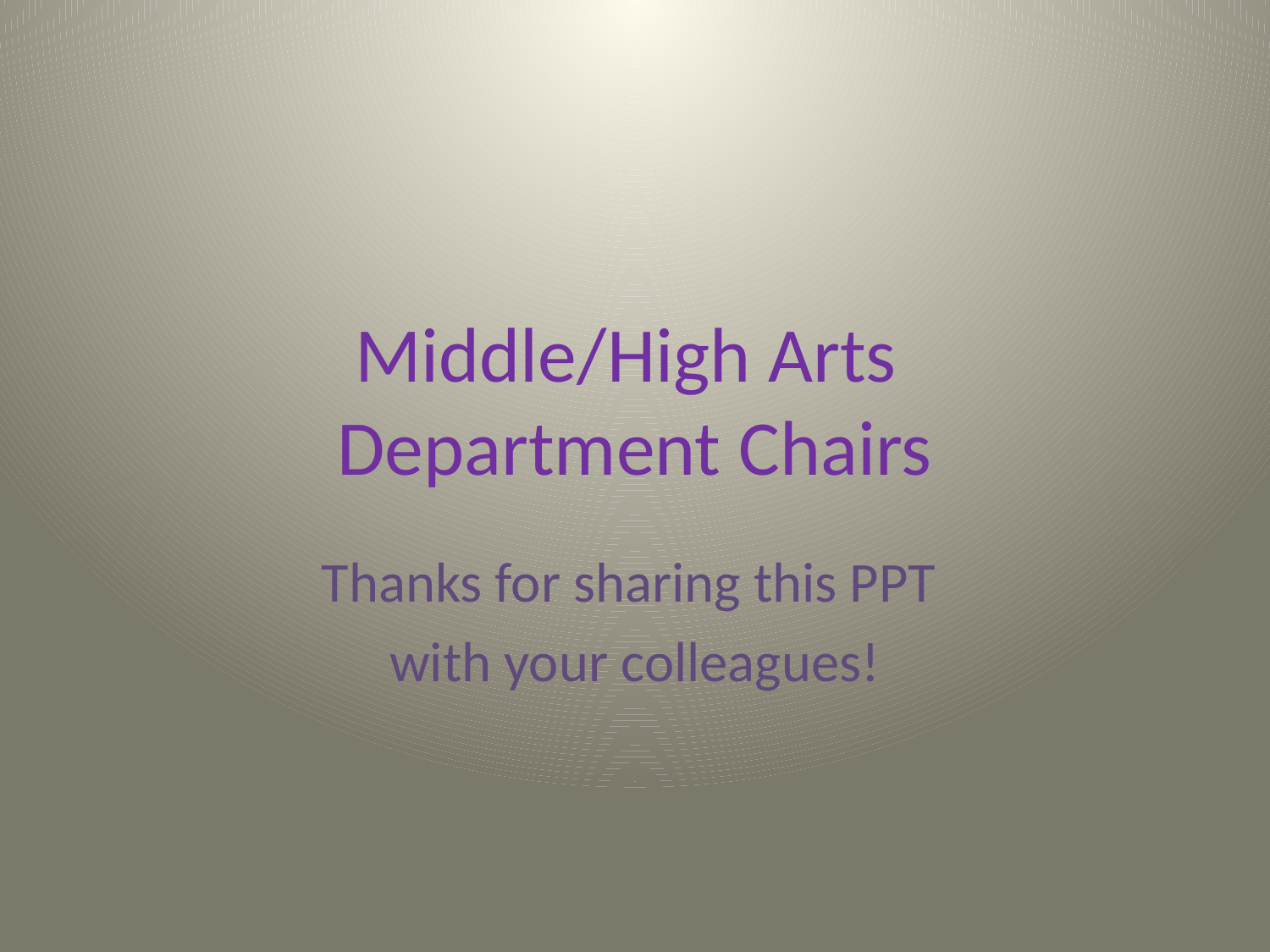

# Middle/High Arts Department Chairs
Thanks for sharing this PPT
with your colleagues!